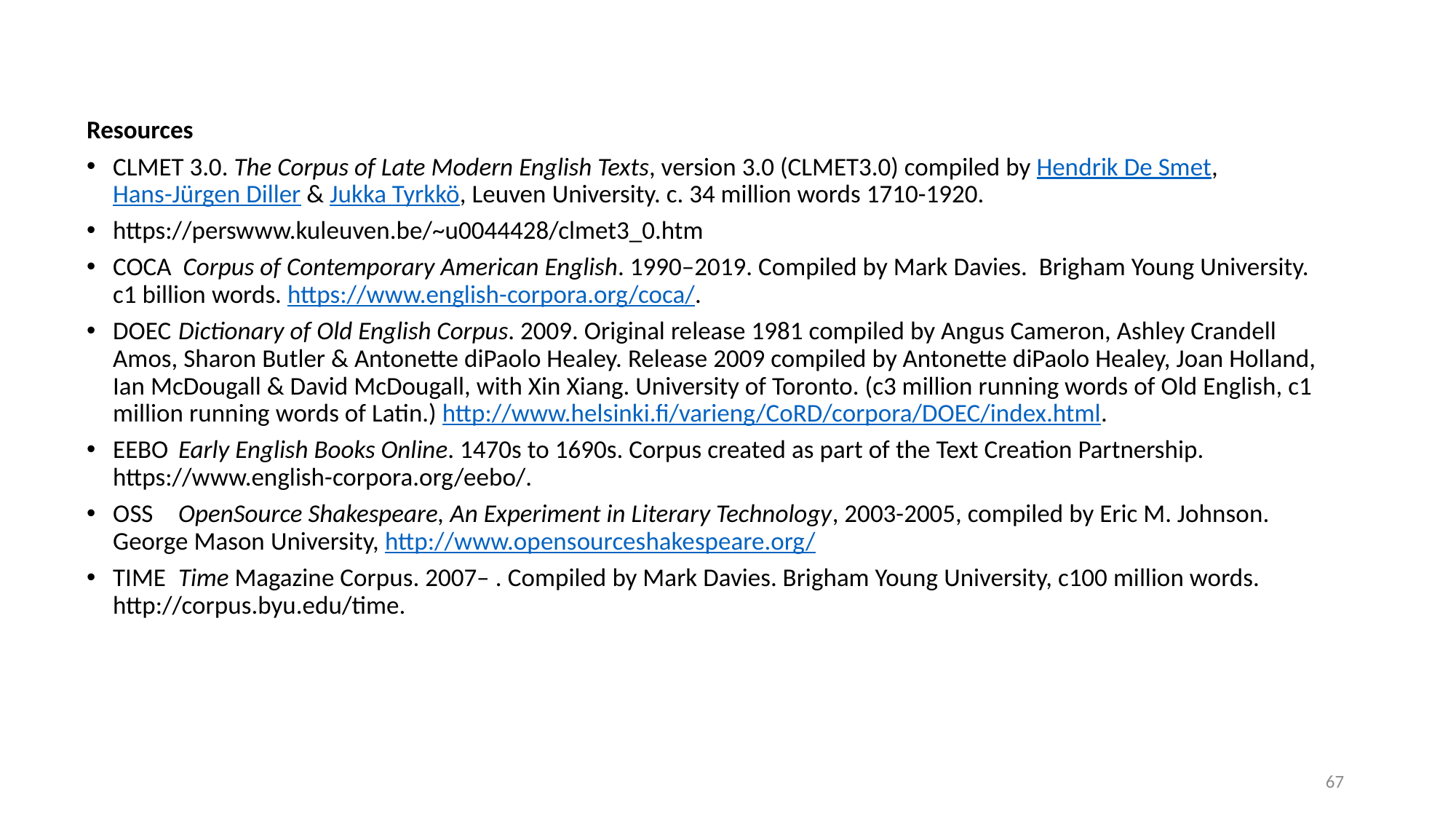

Resources
CLMET 3.0. The Corpus of Late Modern English Texts, version 3.0 (CLMET3.0) compiled by Hendrik De Smet, Hans-Jürgen Diller & Jukka Tyrkkö, Leuven University. c. 34 million words 1710-1920.
https://perswww.kuleuven.be/~u0044428/clmet3_0.htm
COCA  Corpus of Contemporary American English. 1990–2019. Compiled by Mark Davies.  Brigham Young University. c1 billion words. https://www.english-corpora.org/coca/.
DOEC 	Dictionary of Old English Corpus. 2009. Original release 1981 compiled by Angus Cameron, Ashley Crandell Amos, Sharon Butler & Antonette diPaolo Healey. Release 2009 compiled by Antonette diPaolo Healey, Joan Holland, Ian McDougall & David McDougall, with Xin Xiang. University of Toronto. (c3 million running words of Old English, c1 million running words of Latin.) http://www.helsinki.fi/varieng/CoRD/corpora/DOEC/index.html.
EEBO	Early English Books Online. 1470s to 1690s. Corpus created as part of the Text Creation Partnership. https://www.english-corpora.org/eebo/.
OSS	OpenSource Shakespeare, An Experiment in Literary Technology, 2003-2005, compiled by Eric M. Johnson. George Mason University, http://www.opensourceshakespeare.org/
TIME	Time Magazine Corpus. 2007– . Compiled by Mark Davies. Brigham Young University, c100 million words. http://corpus.byu.edu/time.

67